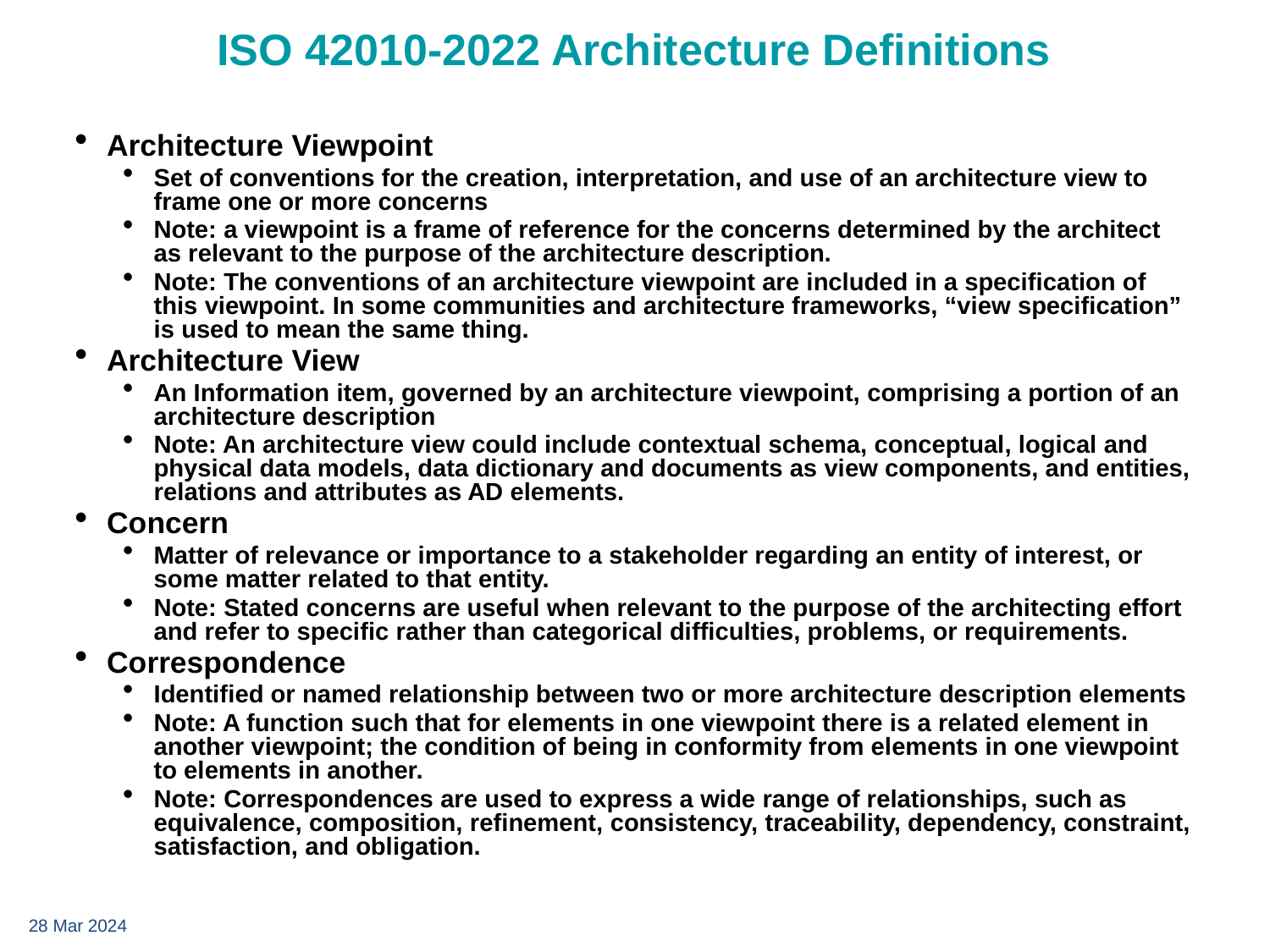

# ISO 42010-2022 Architecture Definitions
Architecture Viewpoint
Set of conventions for the creation, interpretation, and use of an architecture view to frame one or more concerns
Note: a viewpoint is a frame of reference for the concerns determined by the architect as relevant to the purpose of the architecture description.
Note: The conventions of an architecture viewpoint are included in a specification of this viewpoint. In some communities and architecture frameworks, “view specification” is used to mean the same thing.
Architecture View
An Information item, governed by an architecture viewpoint, comprising a portion of an architecture description
Note: An architecture view could include contextual schema, conceptual, logical and physical data models, data dictionary and documents as view components, and entities, relations and attributes as AD elements.
Concern
Matter of relevance or importance to a stakeholder regarding an entity of interest, or some matter related to that entity.
Note: Stated concerns are useful when relevant to the purpose of the architecting effort and refer to specific rather than categorical difficulties, problems, or requirements.
Correspondence
Identified or named relationship between two or more architecture description elements
Note: A function such that for elements in one viewpoint there is a related element in another viewpoint; the condition of being in conformity from elements in one viewpoint to elements in another.
Note: Correspondences are used to express a wide range of relationships, such as equivalence, composition, refinement, consistency, traceability, dependency, constraint, satisfaction, and obligation.

28 Mar 2024